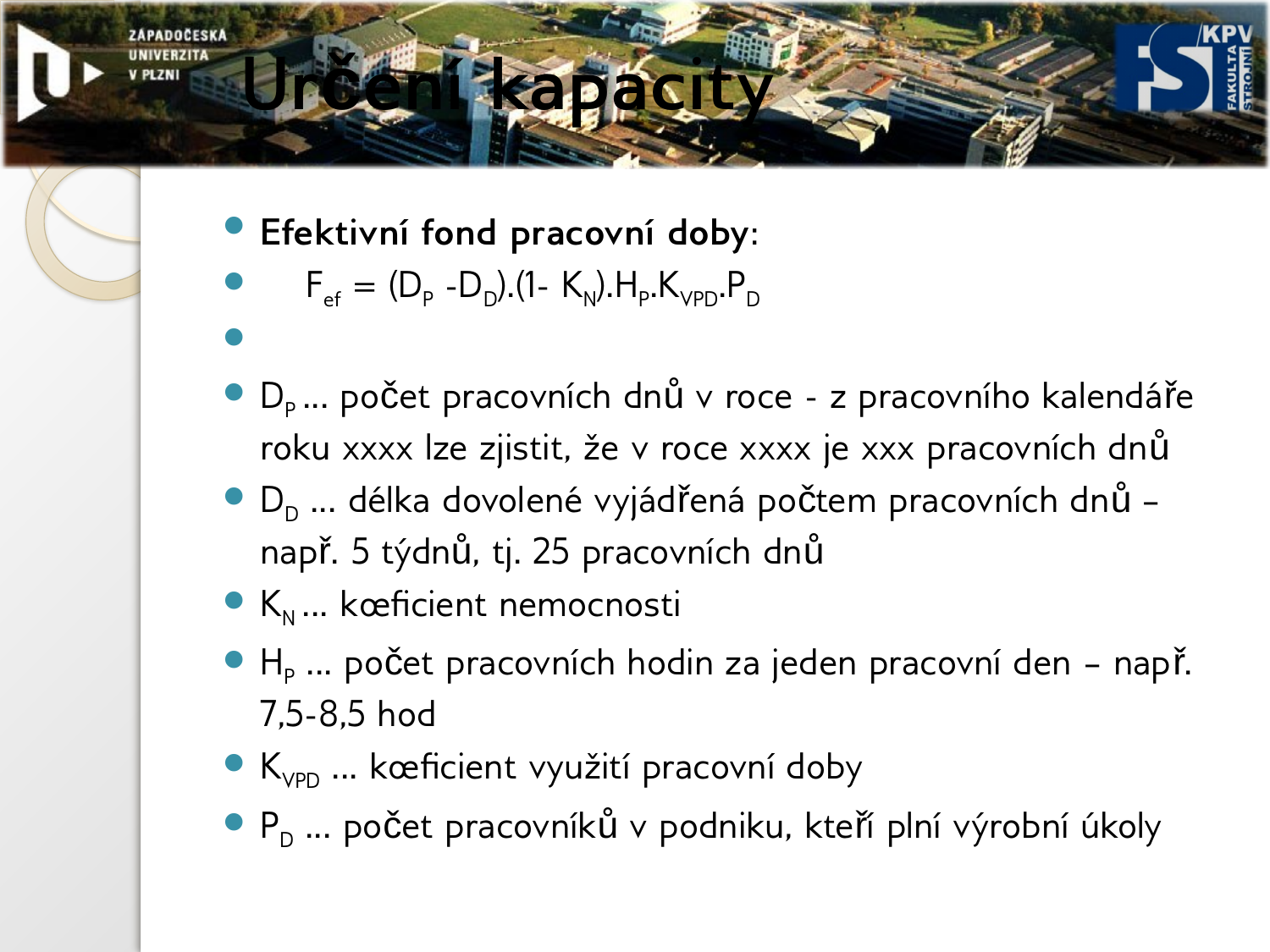

# Určení kapacity
Efektivní fond pracovní doby:
    Fef = (DP −DD).(1− KN).HP.KVPD.PD

DP ... počet pracovních dnů v roce - z pracovního kalendáře roku xxxx lze zjistit, že v roce xxxx je xxx pracovních dnů
DD ... délka dovolené vyjádřená počtem pracovních dnů – např. 5 týdnů, tj. 25 pracovních dnů
KN ... koeficient nemocnosti
HP ... počet pracovních hodin za jeden pracovní den – např. 7,5-8,5 hod
KVPD ... koeficient využití pracovní doby
PD ... počet pracovníků v podniku, kteří plní výrobní úkoly